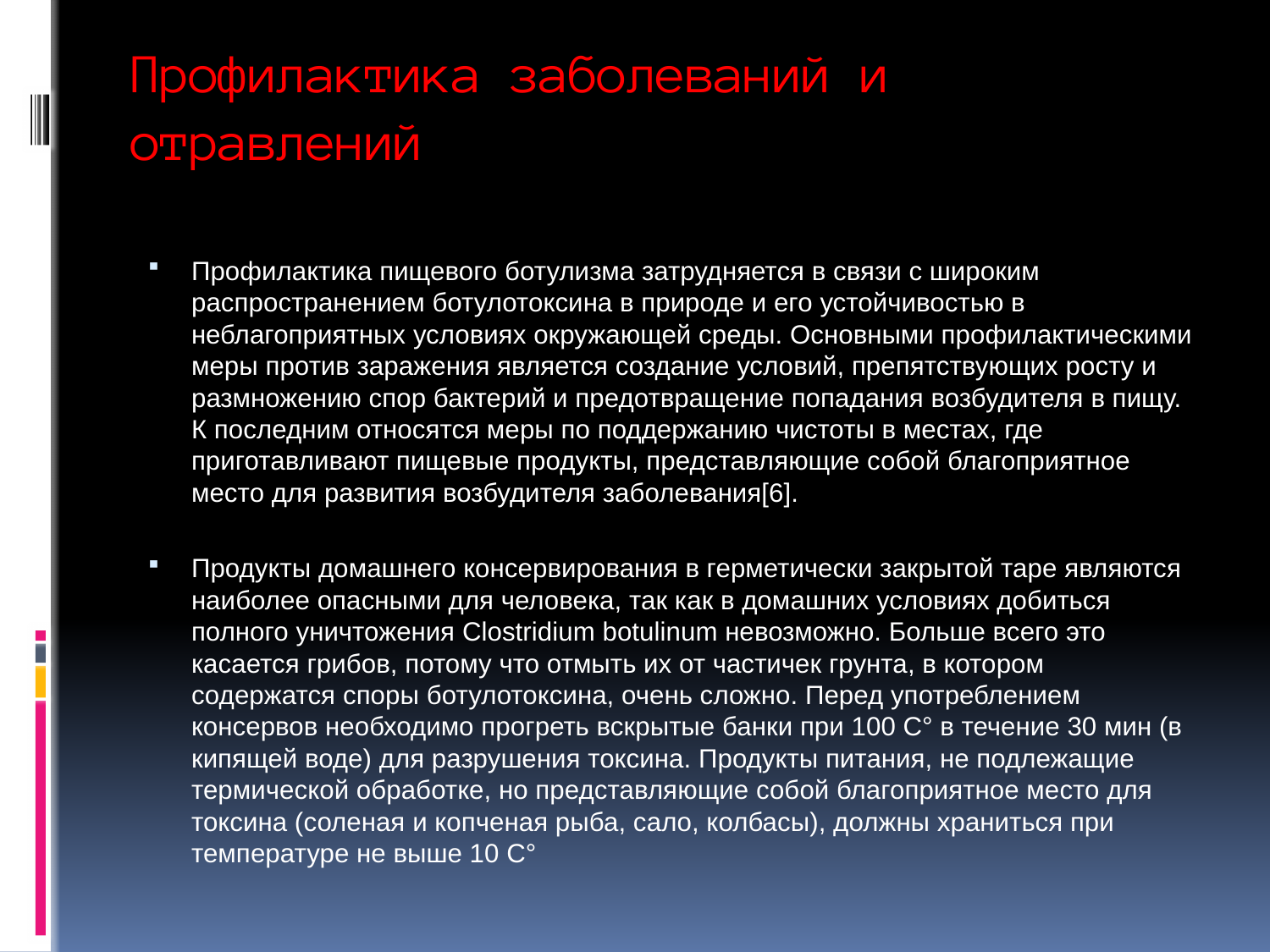

# Профилактика заболеваний и отравлений
Профилактика пищевого ботулизма затрудняется в связи с широким распространением ботулотоксина в природе и его устойчивостью в неблагоприятных условиях окружающей среды. Основными профилактическими меры против заражения является создание условий, препятствующих росту и размножению спор бактерий и предотвращение попадания возбудителя в пищу. К последним относятся меры по поддержанию чистоты в местах, где приготавливают пищевые продукты, представляющие собой благоприятное место для развития возбудителя заболевания[6].

Продукты домашнего консервирования в герметически закрытой таре являются наиболее опасными для человека, так как в домашних условиях добиться полного уничтожения Clostridium botulinum невозможно. Больше всего это касается грибов, потому что отмыть их от частичек грунта, в котором содержатся споры ботулотоксина, очень сложно. Перед употреблением консервов необходимо прогреть вскрытые банки при 100 С° в течение 30 мин (в кипящей воде) для разрушения токсина. Продукты питания, не подлежащие термической обработке, но представляющие собой благоприятное место для токсина (соленая и копченая рыба, сало, колбасы), должны храниться при температуре не выше 10 С°